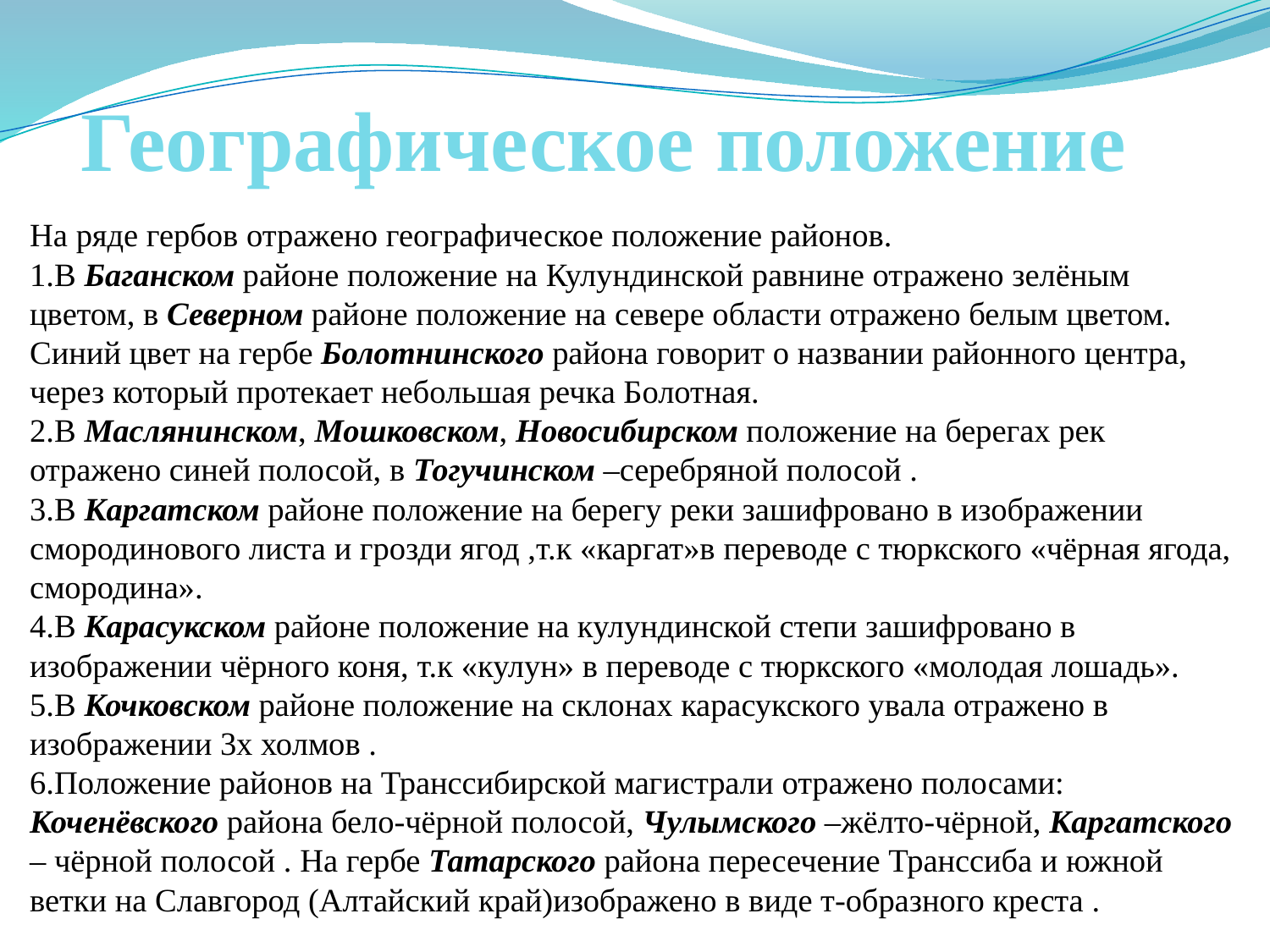

# Географическое положение
На ряде гербов отражено географическое положение районов.
1.В Баганском районе положение на Кулундинской равнине отражено зелёным цветом, в Северном районе положение на севере области отражено белым цветом.
Синий цвет на гербе Болотнинского района говорит о названии районного центра, через который протекает небольшая речка Болотная.
2.В Маслянинском, Мошковском, Новосибирском положение на берегах рек отражено синей полосой, в Тогучинском –серебряной полосой .
3.В Каргатском районе положение на берегу реки зашифровано в изображении смородинового листа и грозди ягод ,т.к «каргат»в переводе с тюркского «чёрная ягода, смородина».
4.В Карасукском районе положение на кулундинской степи зашифровано в изображении чёрного коня, т.к «кулун» в переводе с тюркского «молодая лошадь».
5.В Кочковском районе положение на склонах карасукского увала отражено в изображении 3х холмов .
6.Положение районов на Транссибирской магистрали отражено полосами:  Коченёвского района бело-чёрной полосой, Чулымского –жёлто-чёрной, Каргатского – чёрной полосой . На гербе Татарского района пересечение Транссиба и южной ветки на Славгород (Алтайский край)изображено в виде т-образного креста .